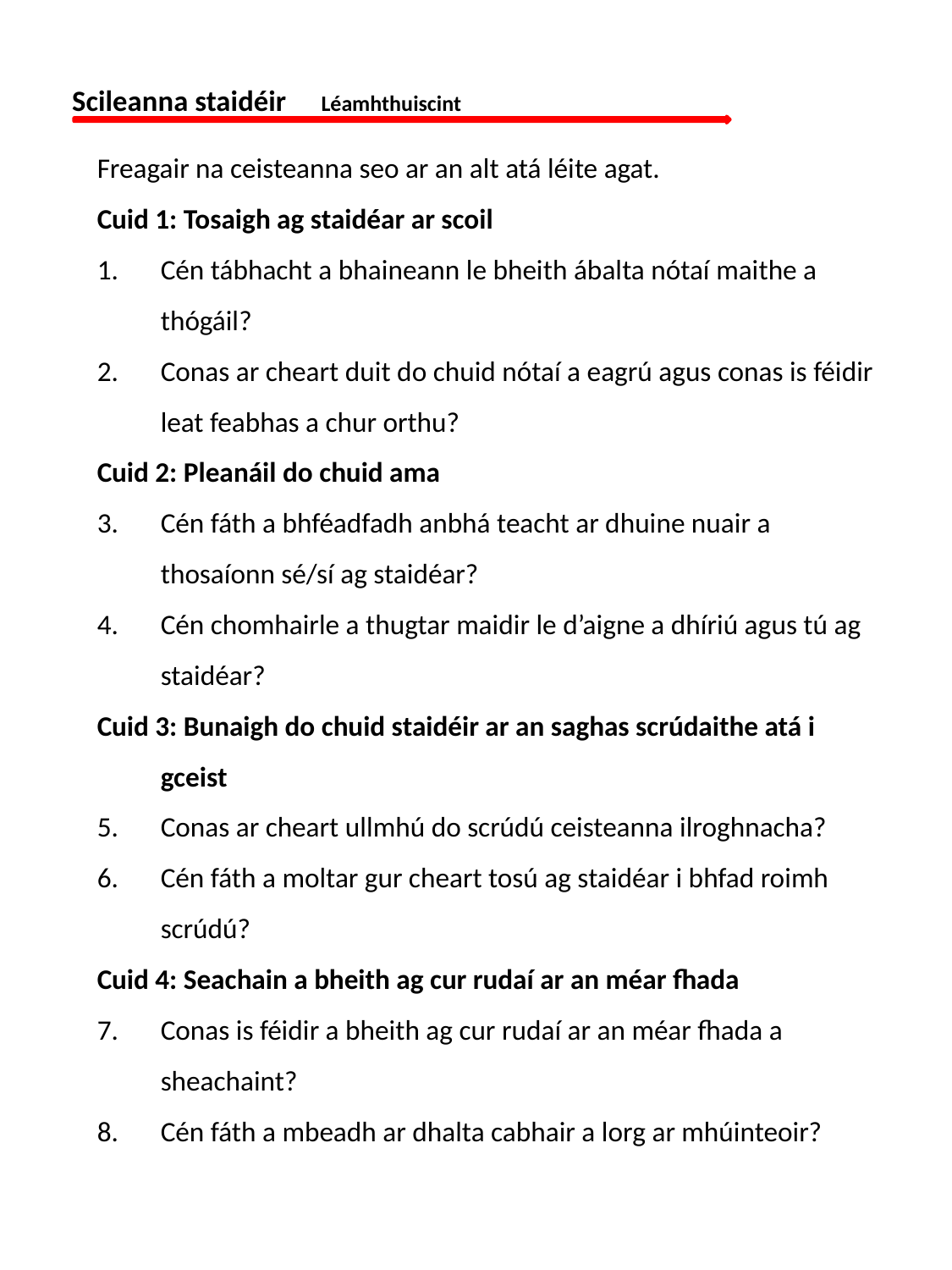

Scileanna staidéir 	   Léamhthuiscint

Freagair na ceisteanna seo ar an alt atá léite agat.
Cuid 1: Tosaigh ag staidéar ar scoil
Cén tábhacht a bhaineann le bheith ábalta nótaí maithe a thógáil?
Conas ar cheart duit do chuid nótaí a eagrú agus conas is féidir leat feabhas a chur orthu?
Cuid 2: Pleanáil do chuid ama
Cén fáth a bhféadfadh anbhá teacht ar dhuine nuair a thosaíonn sé/sí ag staidéar?
Cén chomhairle a thugtar maidir le d’aigne a dhíriú agus tú ag staidéar?
Cuid 3: Bunaigh do chuid staidéir ar an saghas scrúdaithe atá i gceist
Conas ar cheart ullmhú do scrúdú ceisteanna ilroghnacha?
Cén fáth a moltar gur cheart tosú ag staidéar i bhfad roimh scrúdú?
Cuid 4: Seachain a bheith ag cur rudaí ar an méar fhada
Conas is féidir a bheith ag cur rudaí ar an méar fhada a sheachaint?
Cén fáth a mbeadh ar dhalta cabhair a lorg ar mhúinteoir?